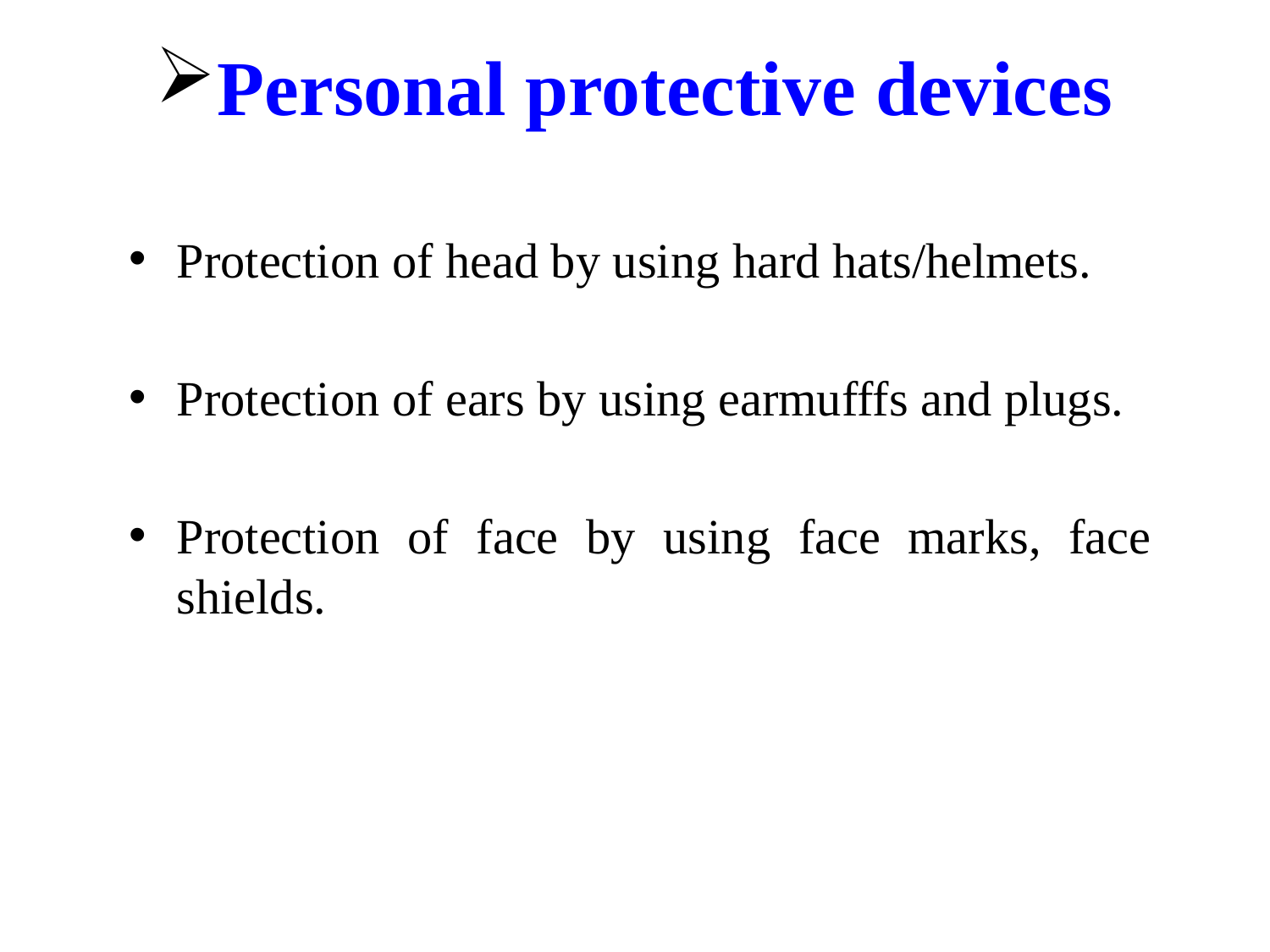

Personal protective devices
Protection of head by using hard hats/helmets.

Protection of ears by using earmufffs and plugs.

Protection of face by using face marks, face shields.